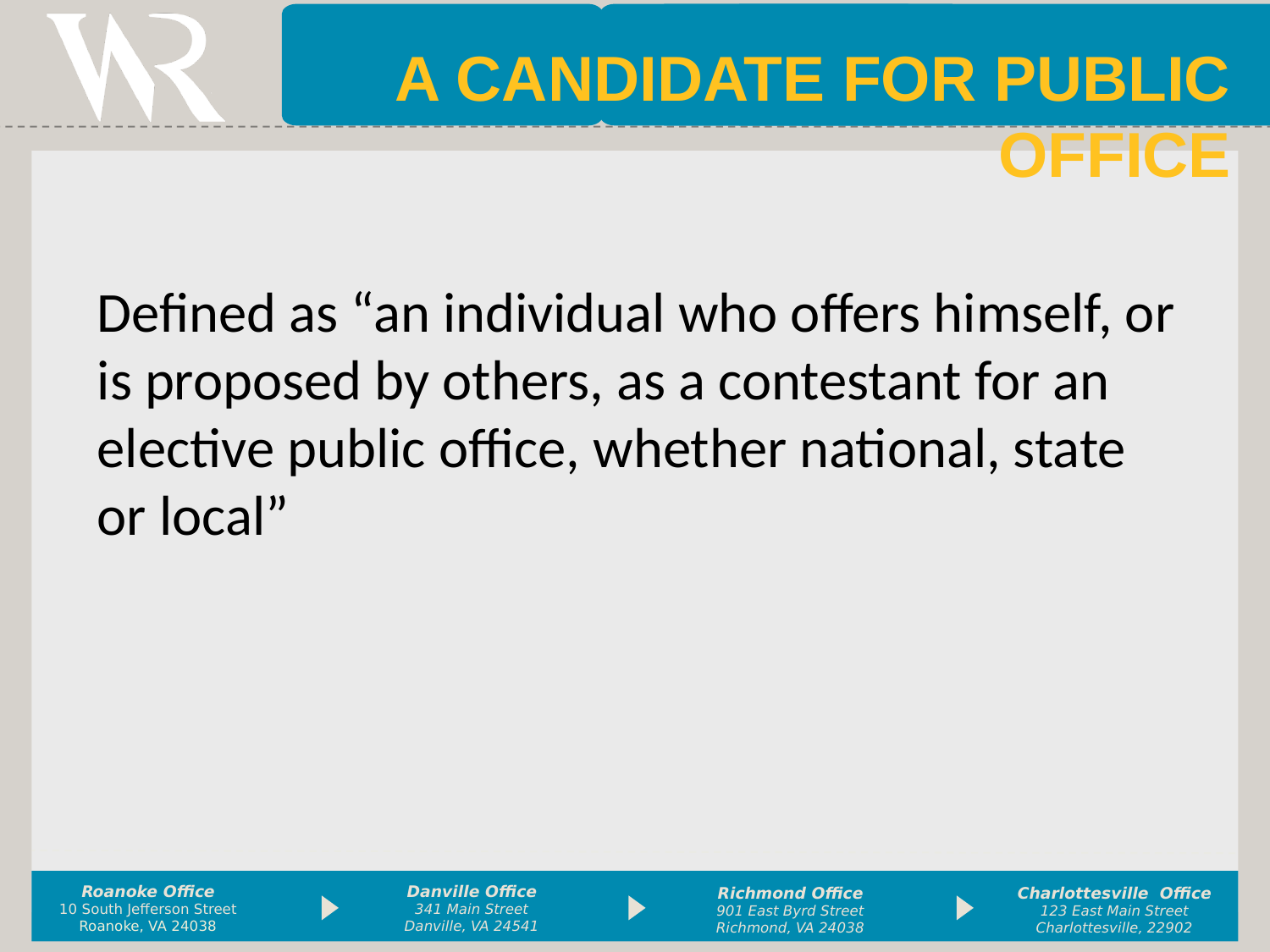

A Candidate for Public Office

Defined as “an individual who offers himself, or is proposed by others, as a contestant for an elective public office, whether national, state or local”